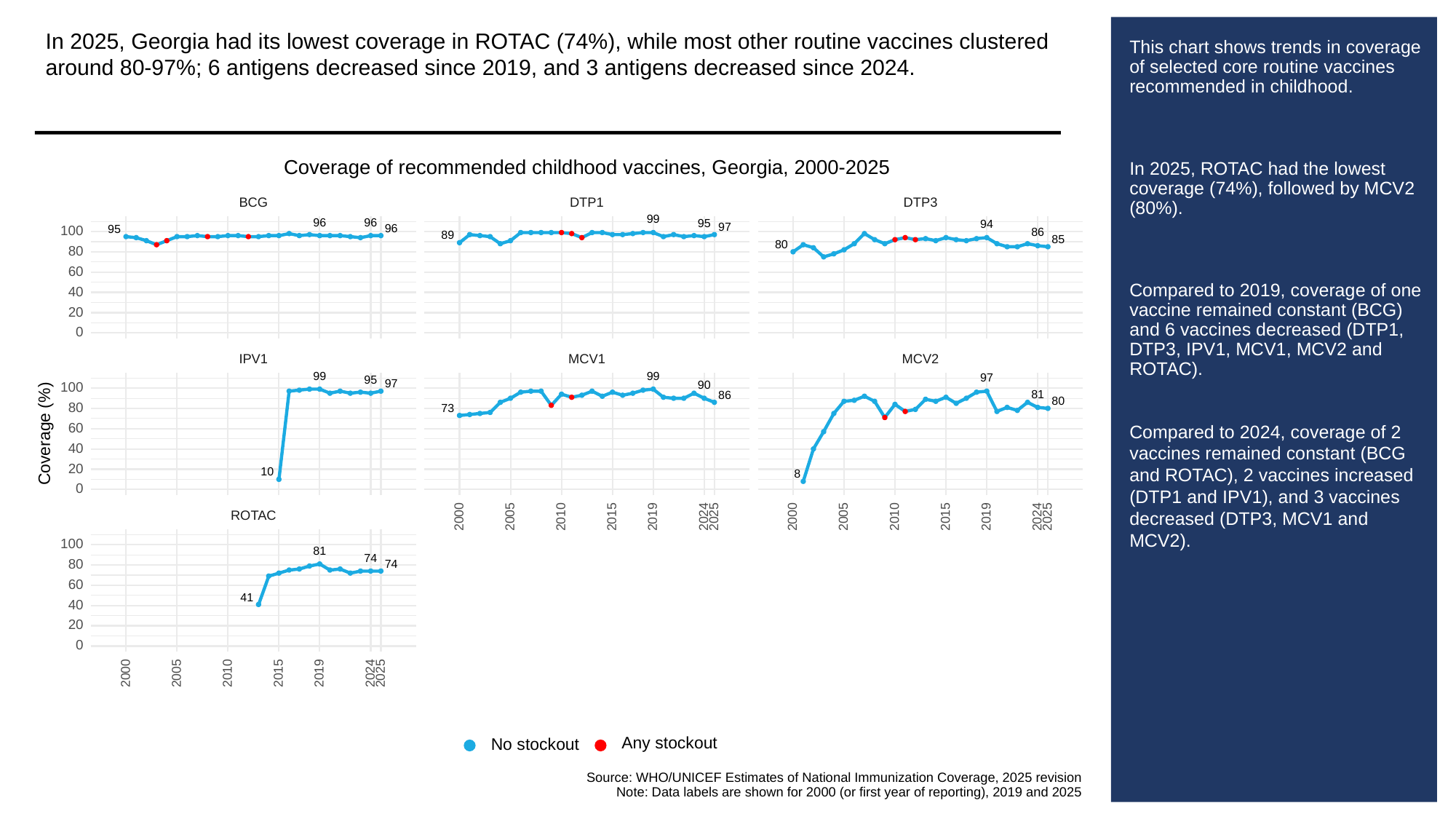

In 2025, Georgia had its lowest coverage in ROTAC (74%), while most other routine vaccines clustered around 80-97%; 6 antigens decreased since 2019, and 3 antigens decreased since 2024.
# This chart shows trends in coverage of selected core routine vaccines recommended in childhood.

In 2025, ROTAC had the lowest coverage (74%), followed by MCV2 (80%).

Compared to 2019, coverage of one vaccine remained constant (BCG) and 6 vaccines decreased (DTP1, DTP3, IPV1, MCV1, MCV2 and ROTAC).

Compared to 2024, coverage of 2 vaccines remained constant (BCG and ROTAC), 2 vaccines increased (DTP1 and IPV1), and 3 vaccines decreased (DTP3, MCV1 and MCV2).

Coverage of recommended childhood vaccines, Georgia, 2000-2025
BCG
DTP3
DTP1
99

96
96
95
94

97
96
95
100
86

89

85

80

80

60

40

20

0

MCV1
MCV2
IPV1
99
99

97
95

97
90
100

81

86

80

80
73

60
Coverage (%)

40

20
10

8

0

ROTAC
2000
2005
2010
2015
2019
2024
2025
2000
2005
2010
2015
2019
2024
2025

100

81
74

80
74

60

41

40

20

0

2000
2005
2010
2015
2019
2024
2025
Any stockout
No stockout

Source: WHO/UNICEF Estimates of National Immunization Coverage, 2025 revision
Note: Data labels are shown for 2000 (or first year of reporting), 2019 and 2025